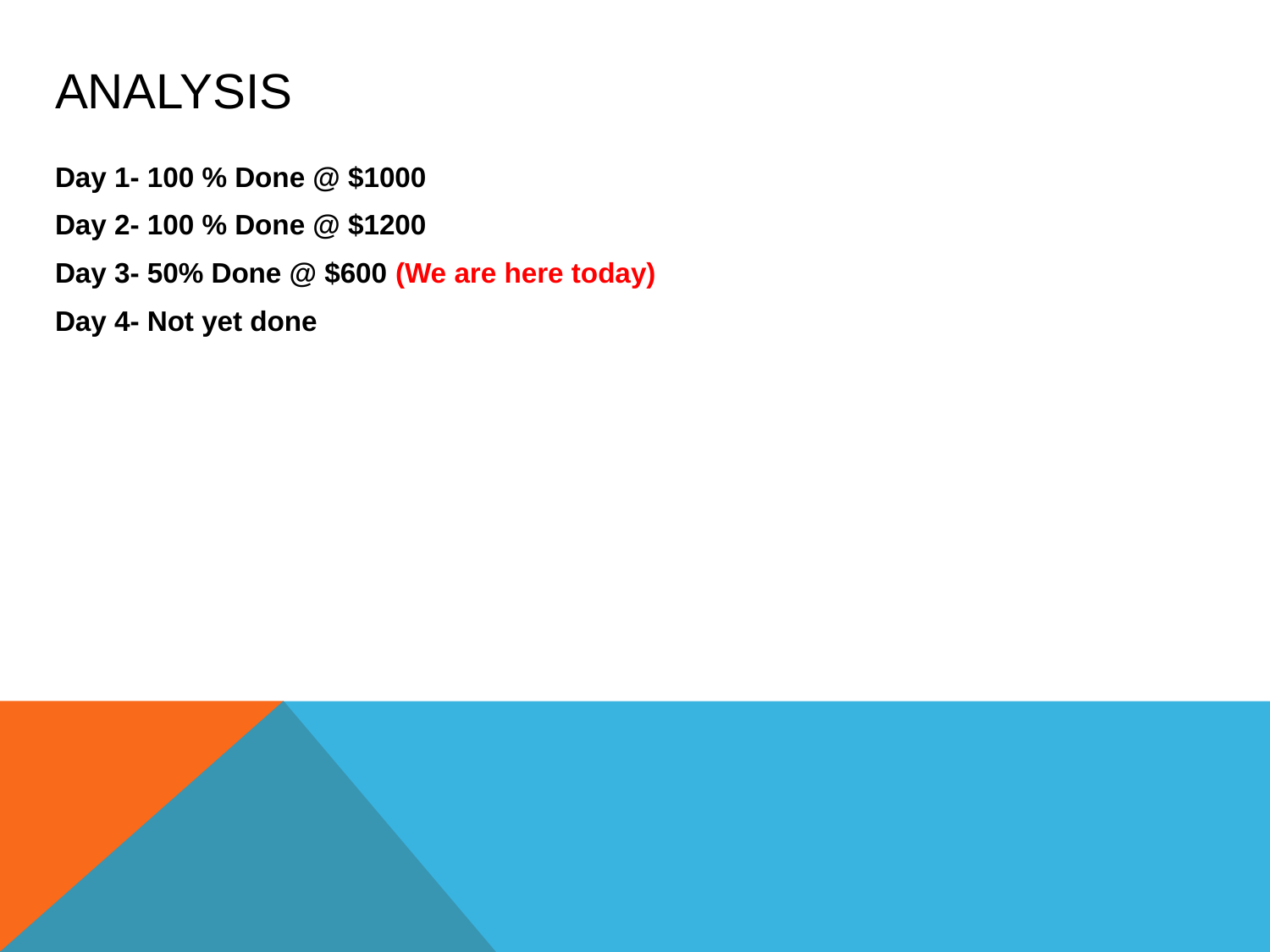

# analysis
Day 1- 100 % Done @ $1000
Day 2- 100 % Done @ $1200
Day 3- 50% Done @ $600 (We are here today)
Day 4- Not yet done